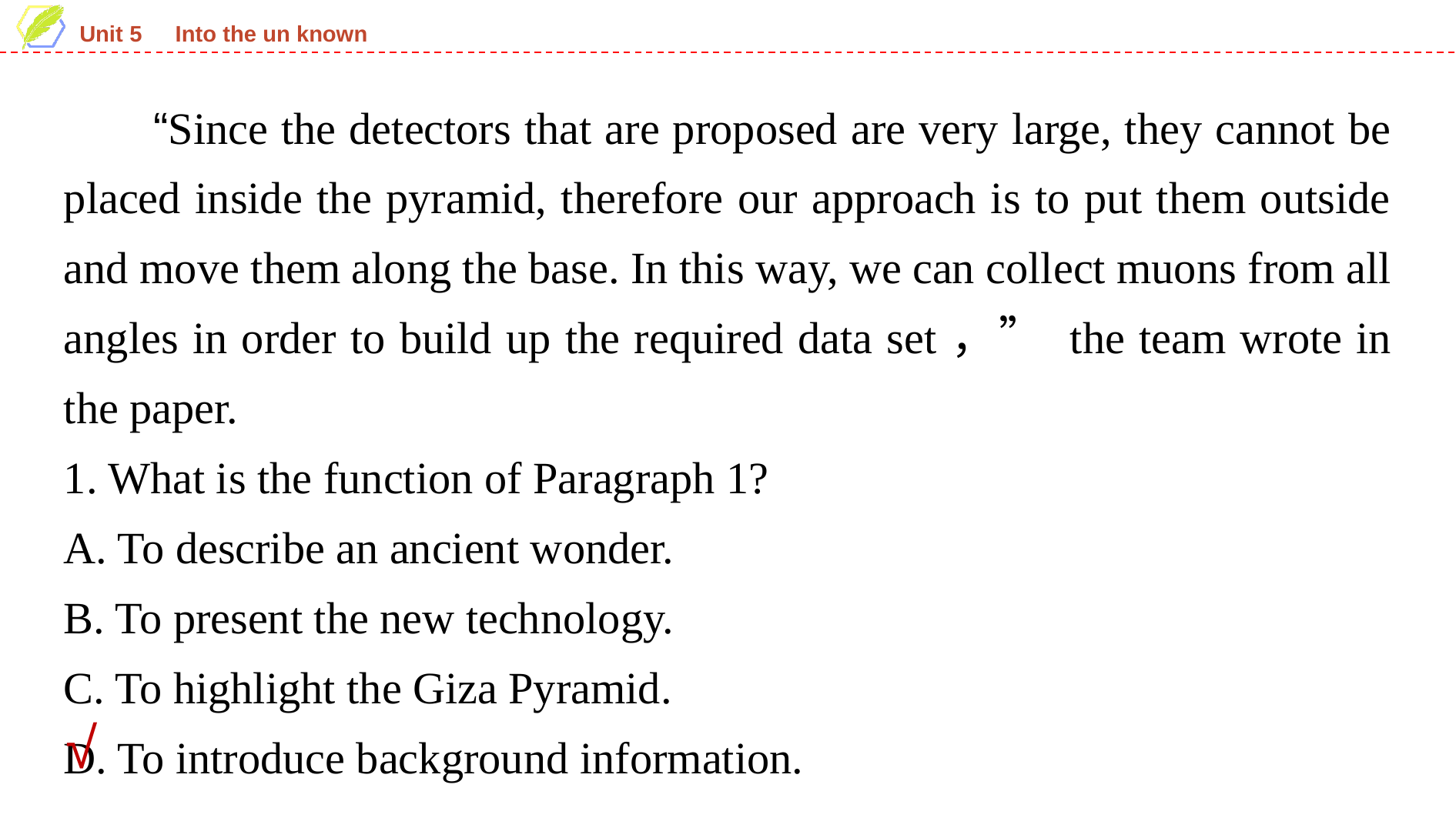

“Since the detectors that are proposed are very large, they cannot be placed inside the pyramid, therefore our approach is to put them outside and move them along the base. In this way, we can collect muons from all angles in order to build up the required data set，” the team wrote in the paper.
1. What is the function of Paragraph 1?
A. To describe an ancient wonder.
B. To present the new technology.
C. To highlight the Giza Pyramid.
D. To introduce background information.
√